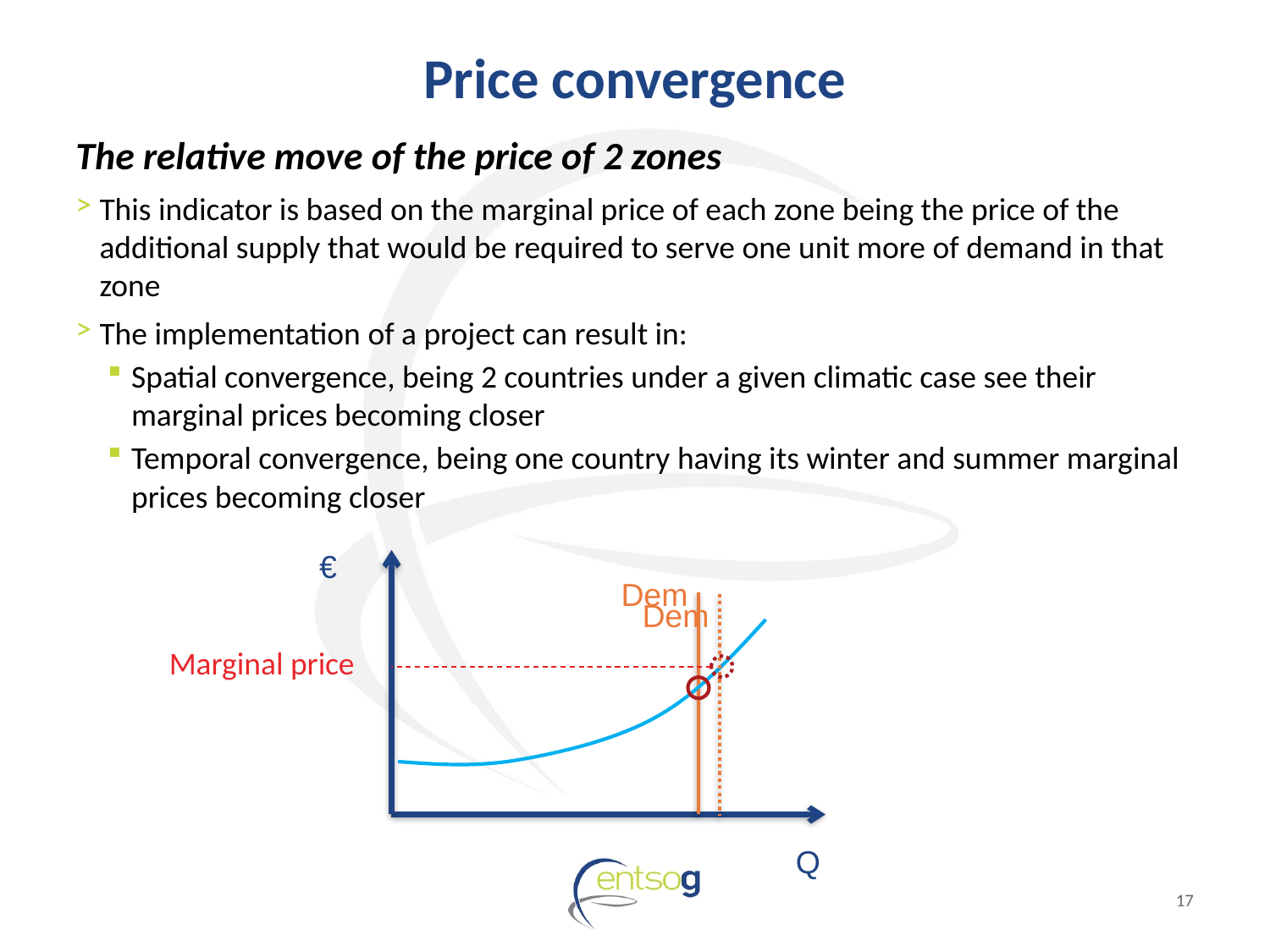

# Price convergence
The relative move of the price of 2 zones
This indicator is based on the marginal price of each zone being the price of the additional supply that would be required to serve one unit more of demand in that zone
The implementation of a project can result in:
Spatial convergence, being 2 countries under a given climatic case see their marginal prices becoming closer
Temporal convergence, being one country having its winter and summer marginal prices becoming closer

€
Dem
Dem

Marginal price

Q
17